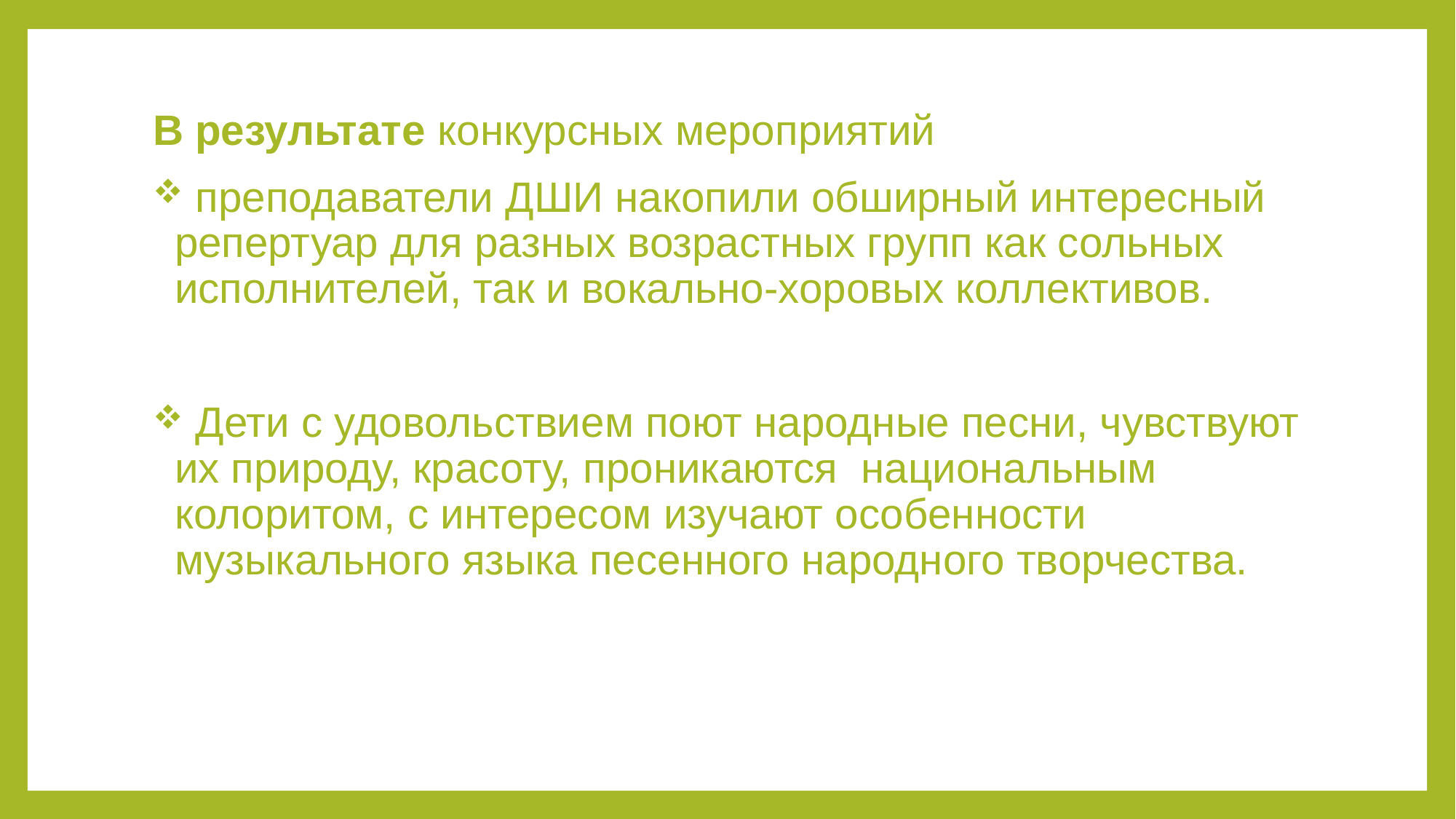

В результате конкурсных мероприятий
 преподаватели ДШИ накопили обширный интересный репертуар для разных возрастных групп как сольных исполнителей, так и вокально-хоровых коллективов.

 Дети с удовольствием поют народные песни, чувствуют их природу, красоту, проникаются  национальным колоритом, с интересом изучают особенности музыкального языка песенного народного творчества.